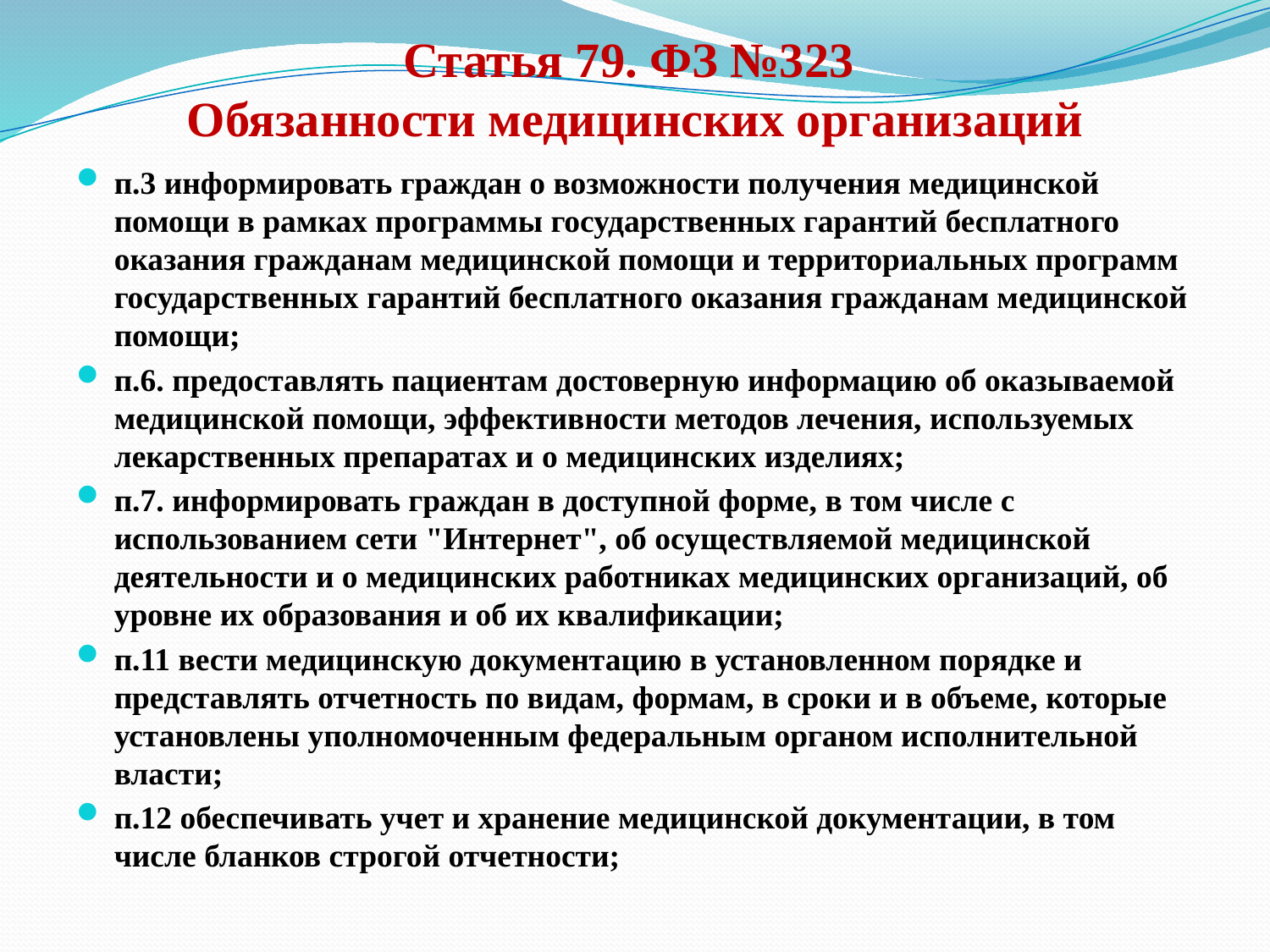

# Статья 79. ФЗ №323 Обязанности медицинских организаций
п.3 информировать граждан о возможности получения медицинской помощи в рамках программы государственных гарантий бесплатного оказания гражданам медицинской помощи и территориальных программ государственных гарантий бесплатного оказания гражданам медицинской помощи;
п.6. предоставлять пациентам достоверную информацию об оказываемой медицинской помощи, эффективности методов лечения, используемых лекарственных препаратах и о медицинских изделиях;
п.7. информировать граждан в доступной форме, в том числе с использованием сети "Интернет", об осуществляемой медицинской деятельности и о медицинских работниках медицинских организаций, об уровне их образования и об их квалификации;
п.11 вести медицинскую документацию в установленном порядке и представлять отчетность по видам, формам, в сроки и в объеме, которые установлены уполномоченным федеральным органом исполнительной власти;
п.12 обеспечивать учет и хранение медицинской документации, в том числе бланков строгой отчетности;